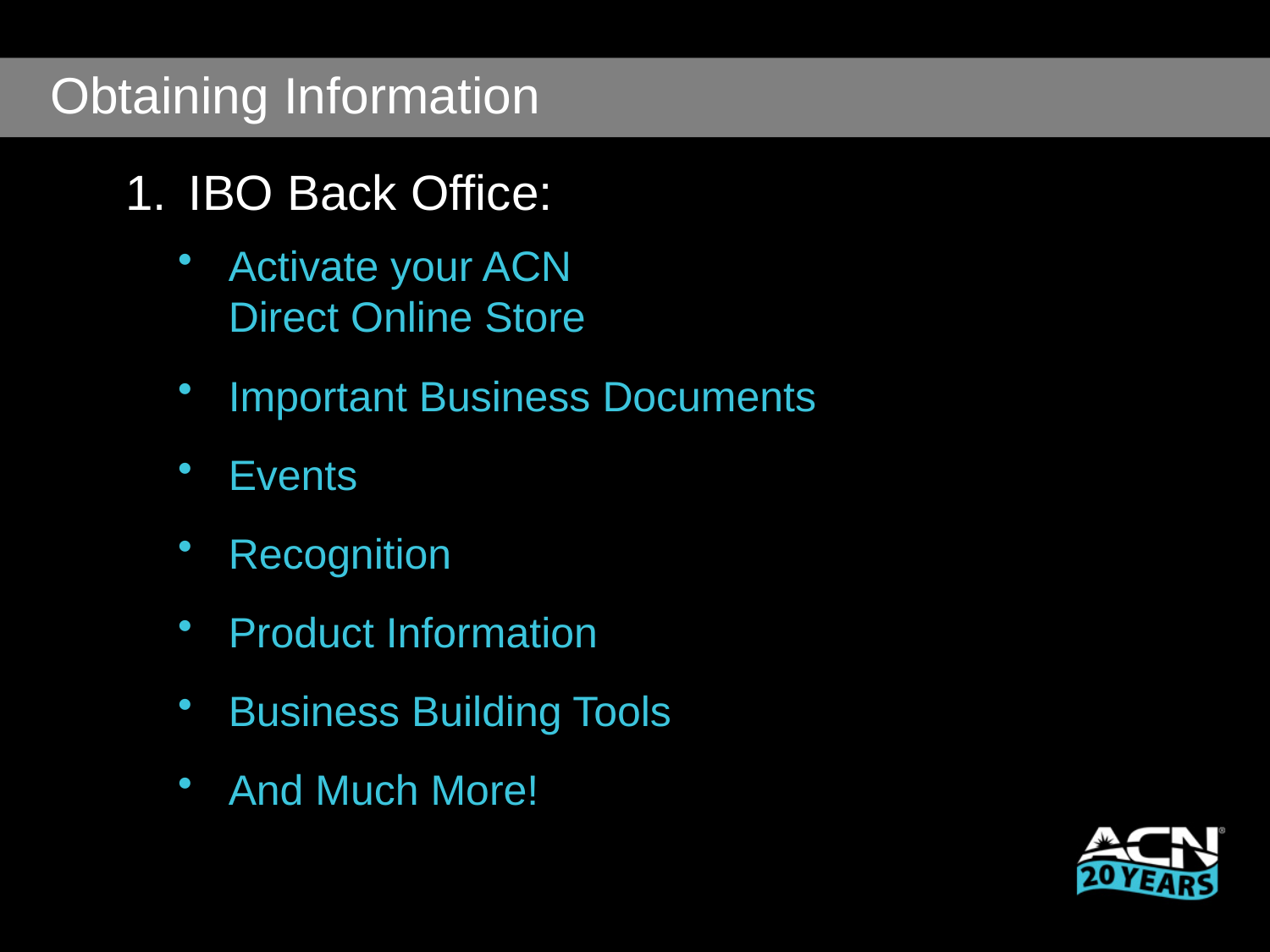

Obtaining Information

IBO Back Office:
Activate your ACN
Direct Online Store
Important Business Documents
Events
Recognition
Product Information
Business Building Tools
And Much More!